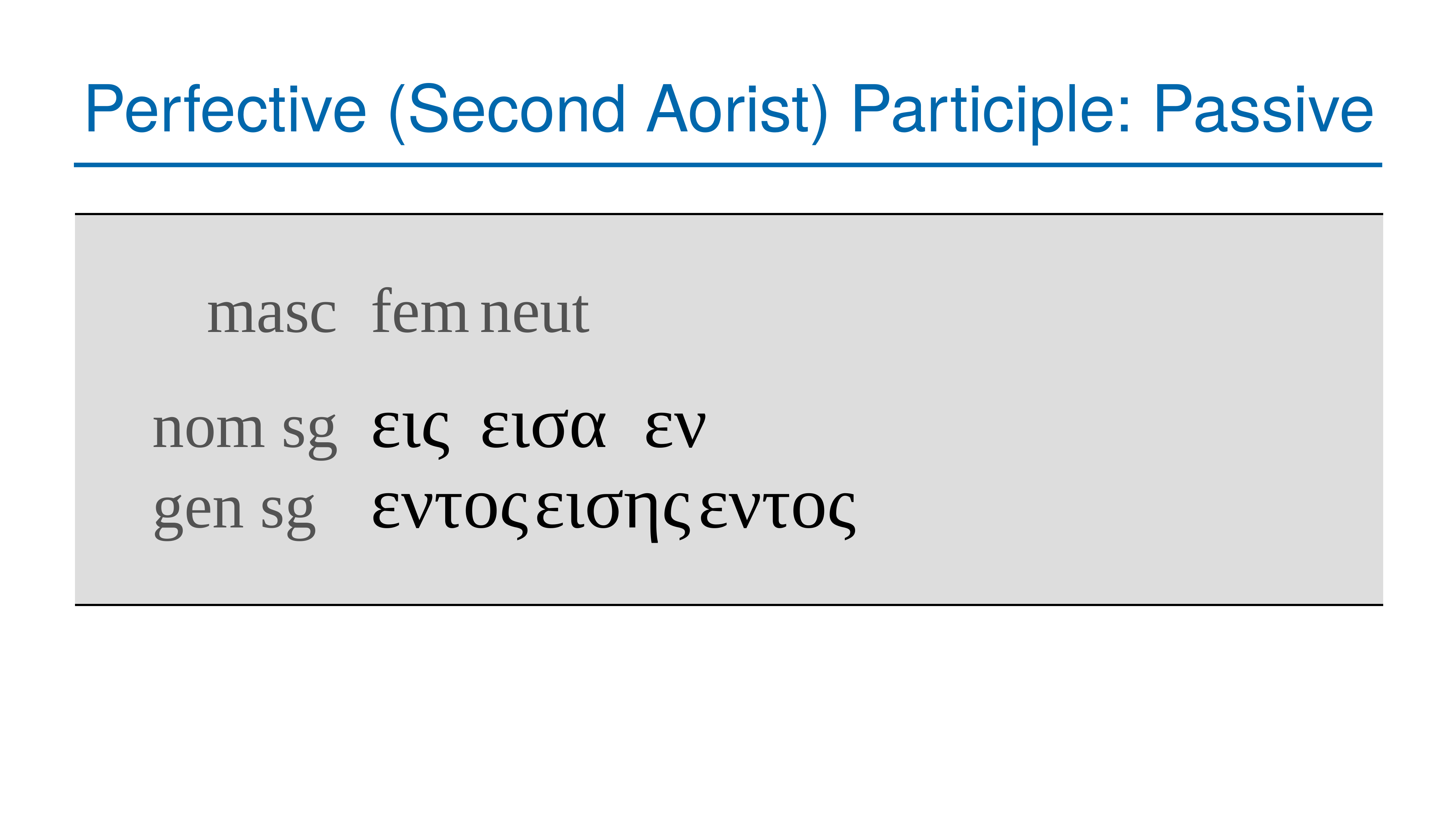

# Perfective (Second Aorist) Participle: Passive
| masc fem neut nom sg εις εισα εν gen sg εντος εισης εντος |
| --- |